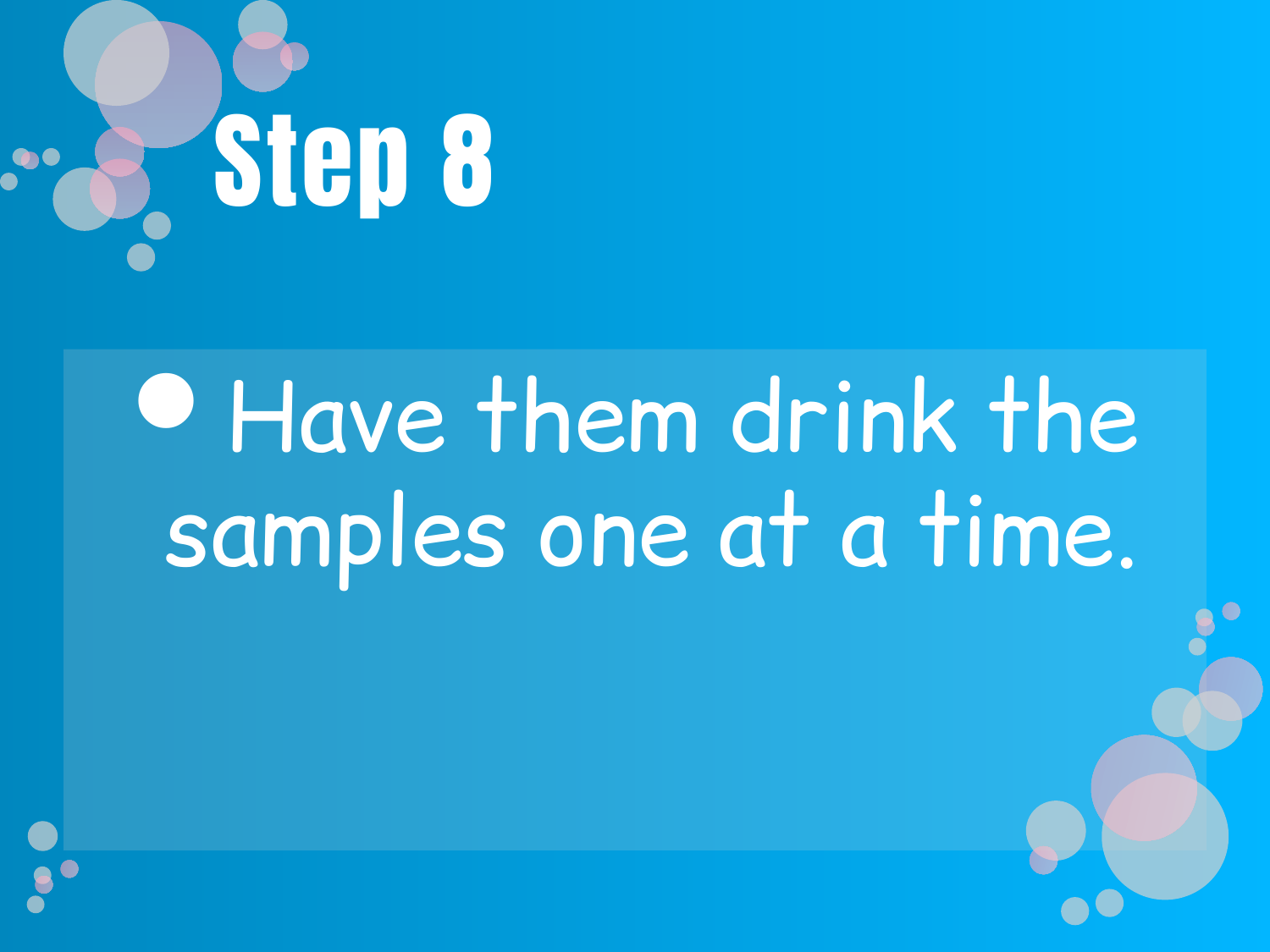

# Step 8
Have them drink the samples one at a time.